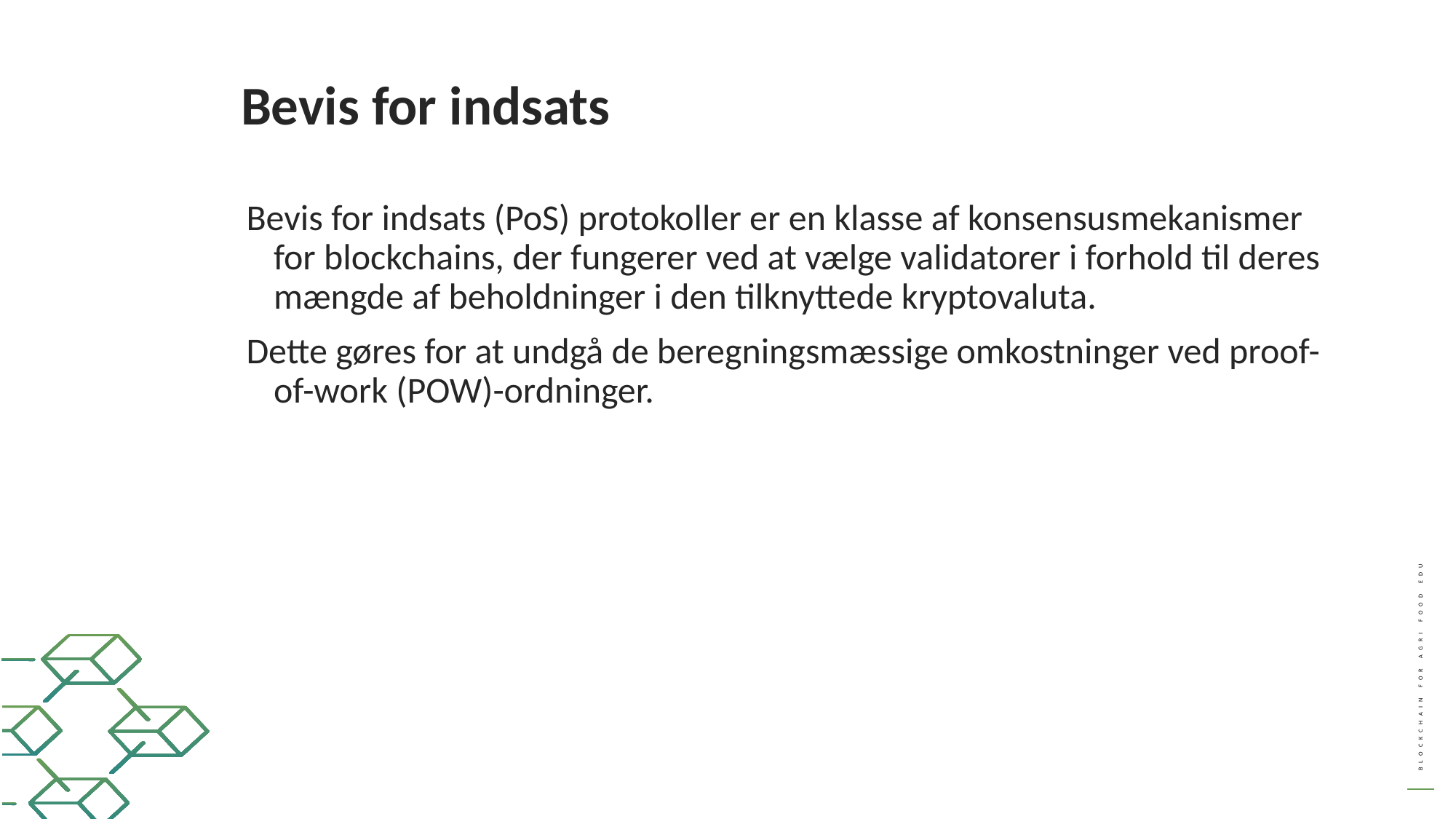

Bevis for indsats
Bevis for indsats (PoS) protokoller er en klasse af konsensusmekanismer for blockchains, der fungerer ved at vælge validatorer i forhold til deres mængde af beholdninger i den tilknyttede kryptovaluta.
Dette gøres for at undgå de beregningsmæssige omkostninger ved proof-of-work (POW)-ordninger.